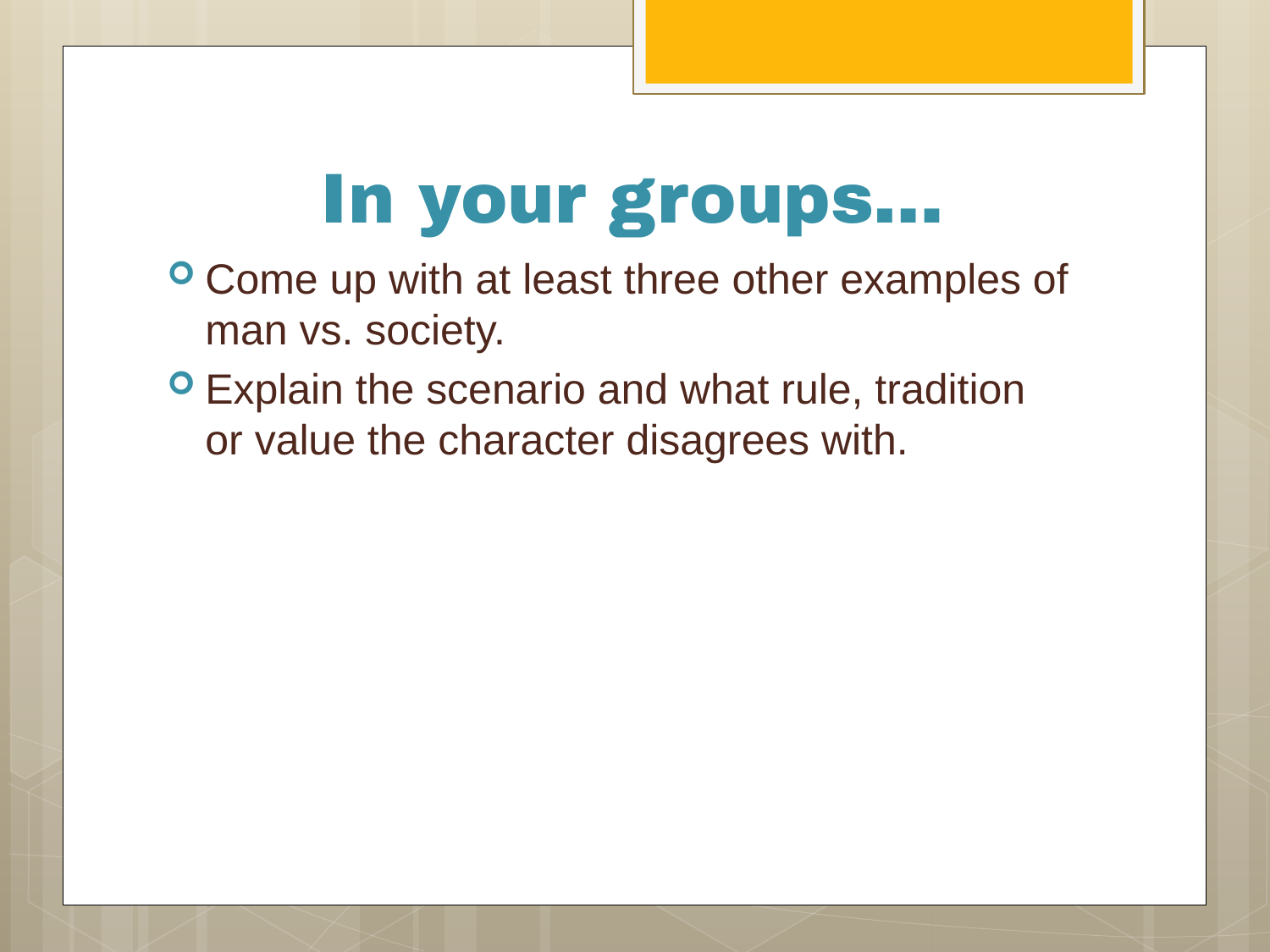

# In your groups…
Come up with at least three other examples of man vs. society.
Explain the scenario and what rule, tradition or value the character disagrees with.